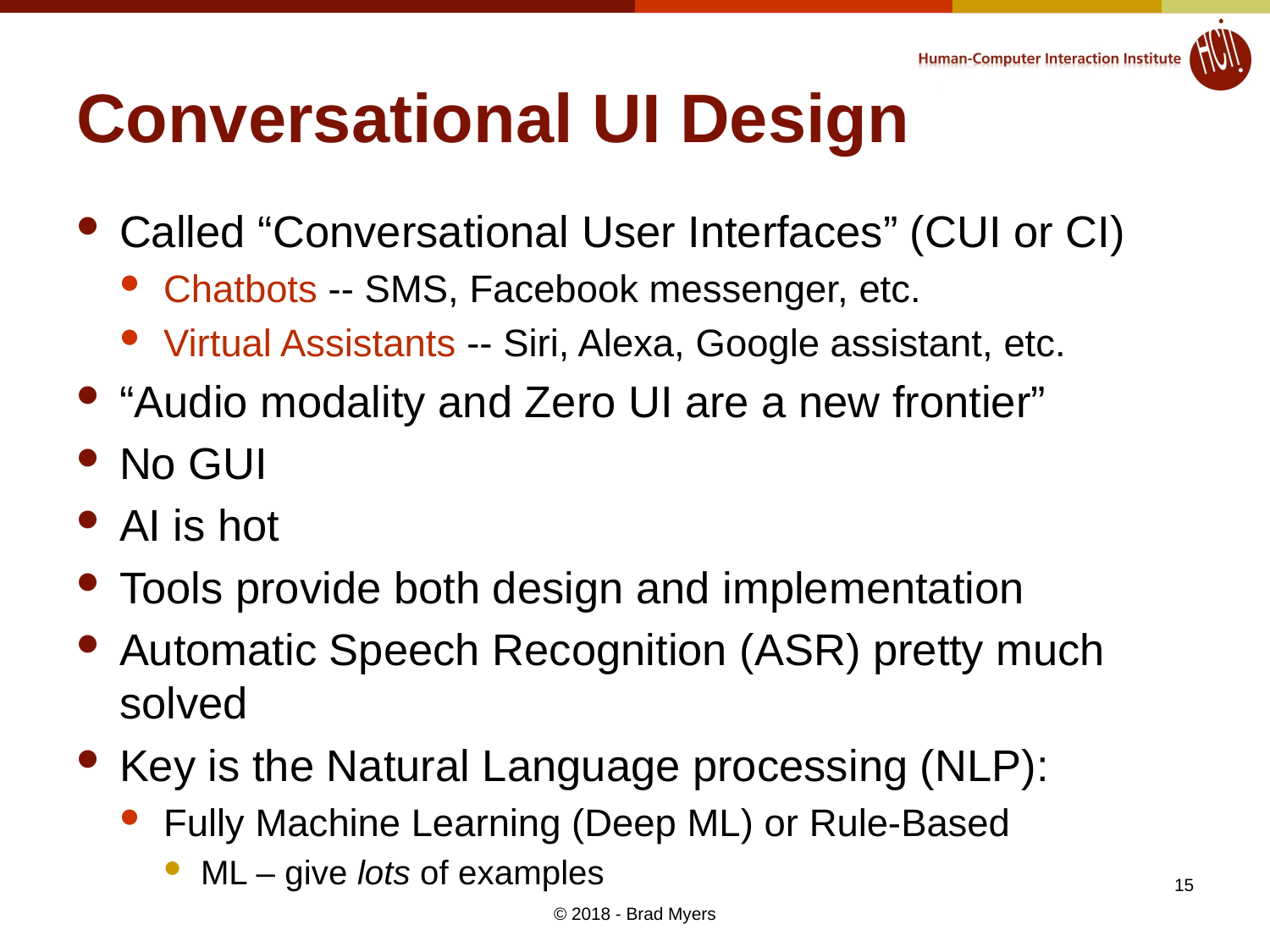

# Conversational UI Design
Called “Conversational User Interfaces” (CUI or CI)
Chatbots -- SMS, Facebook messenger, etc.
Virtual Assistants -- Siri, Alexa, Google assistant, etc.
“Audio modality and Zero UI are a new frontier”
No GUI
AI is hot
Tools provide both design and implementation
Automatic Speech Recognition (ASR) pretty much solved
Key is the Natural Language processing (NLP):
Fully Machine Learning (Deep ML) or Rule-Based
ML – give lots of examples
15
© 2018 - Brad Myers